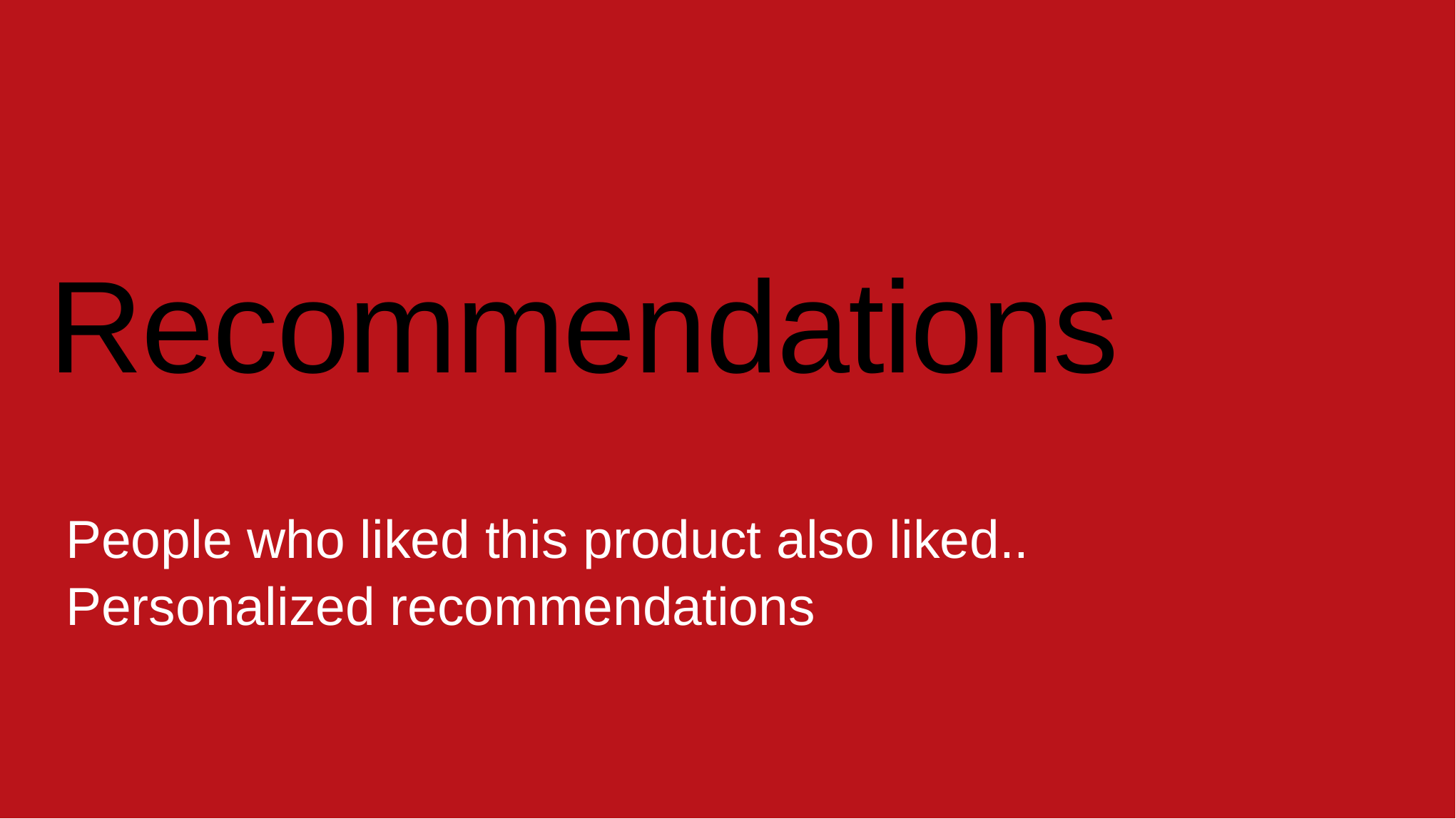

# Recommendations
People who liked this product also liked..
Personalized recommendations